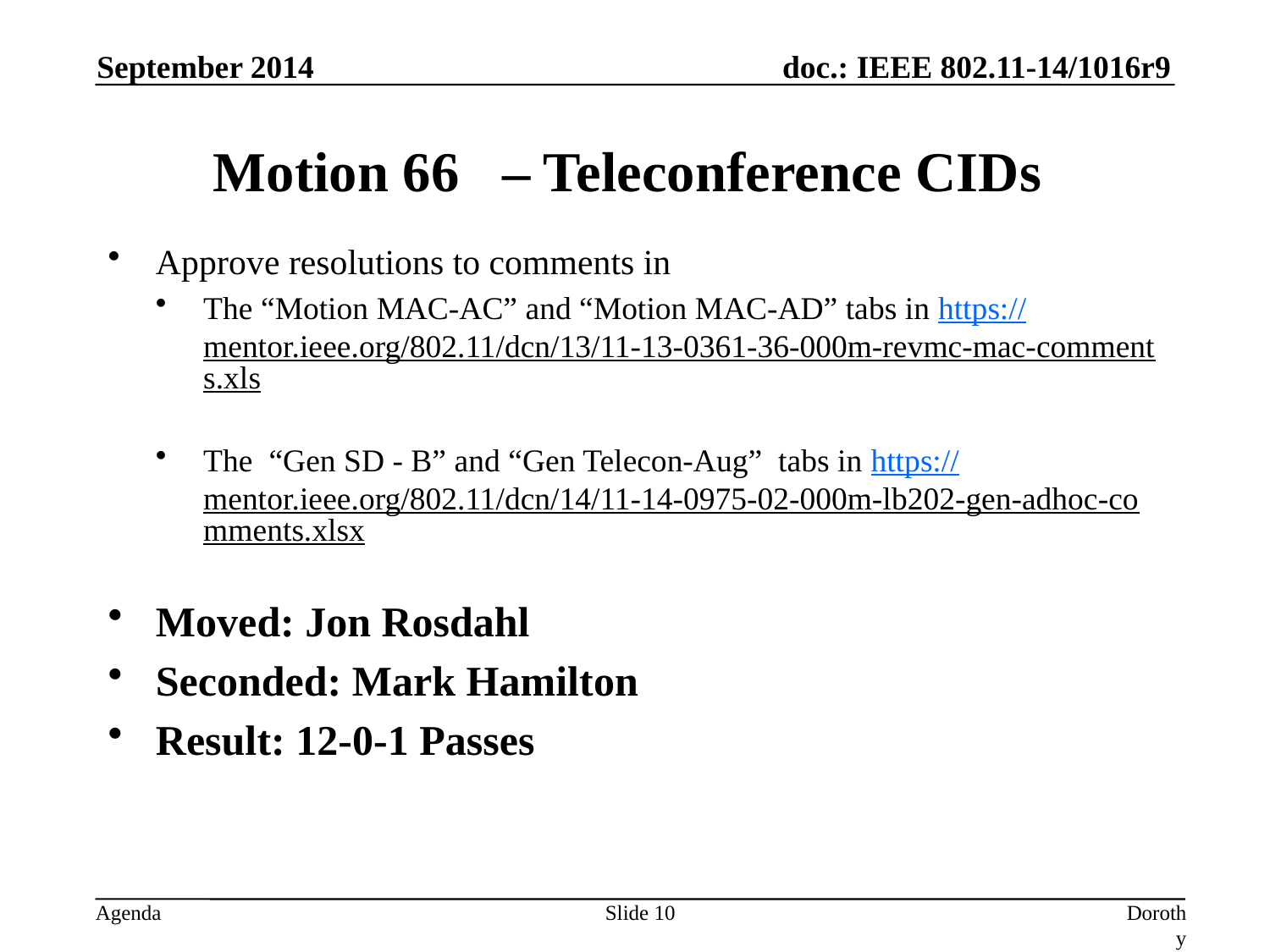

September 2014
# Motion 66   – Teleconference CIDs
Approve resolutions to comments in
The “Motion MAC-AC” and “Motion MAC-AD” tabs in https://mentor.ieee.org/802.11/dcn/13/11-13-0361-36-000m-revmc-mac-comments.xls
The  “Gen SD - B” and “Gen Telecon-Aug”  tabs in https://mentor.ieee.org/802.11/dcn/14/11-14-0975-02-000m-lb202-gen-adhoc-comments.xlsx
Moved: Jon Rosdahl
Seconded: Mark Hamilton
Result: 12-0-1 Passes
Slide 10
Dorothy Stanley, Aruba Networks